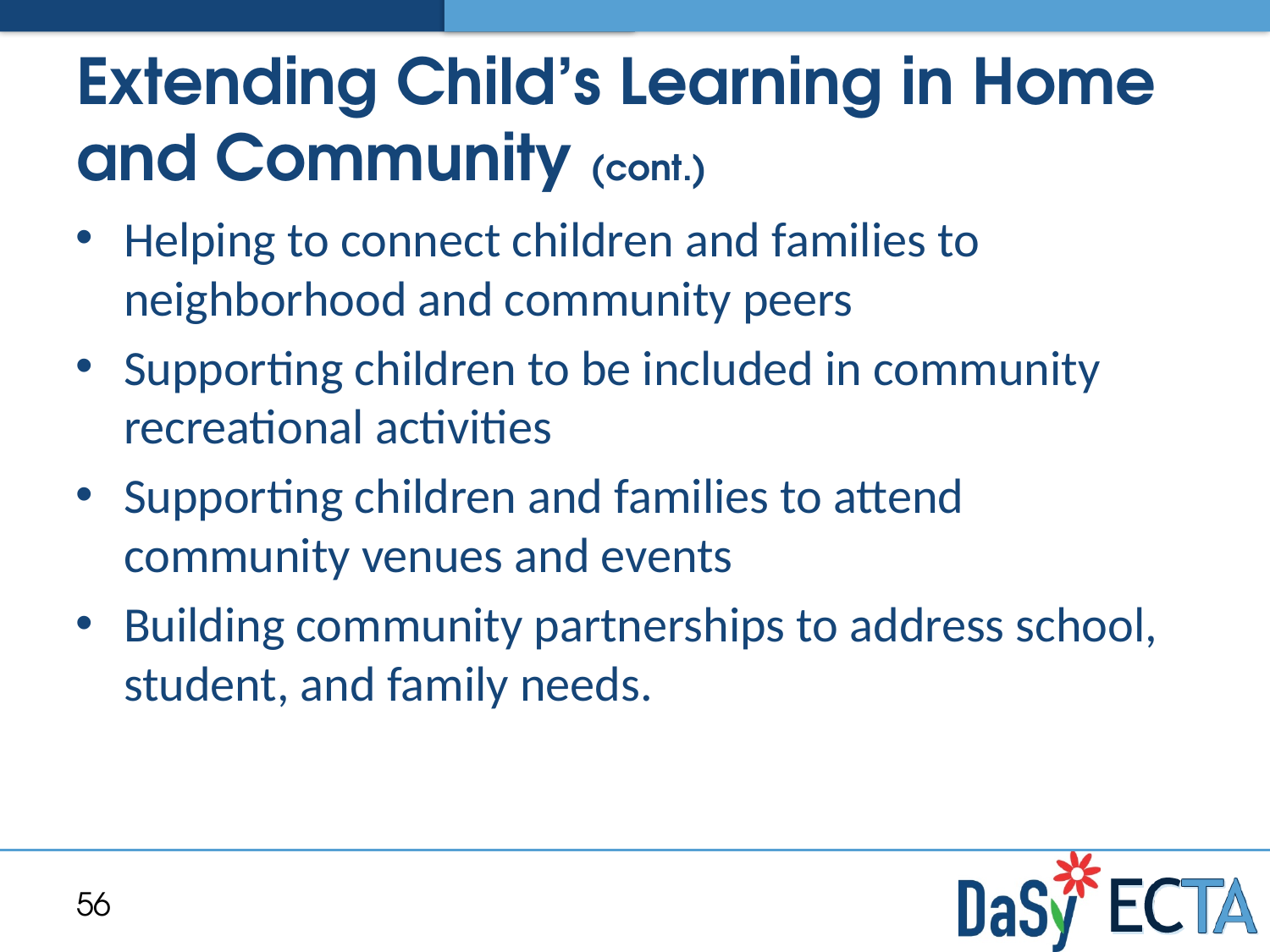

# Extending Child’s Learning in Home and Community (cont.)
Helping to connect children and families to neighborhood and community peers
Supporting children to be included in community recreational activities
Supporting children and families to attend community venues and events
Building community partnerships to address school, student, and family needs.
56